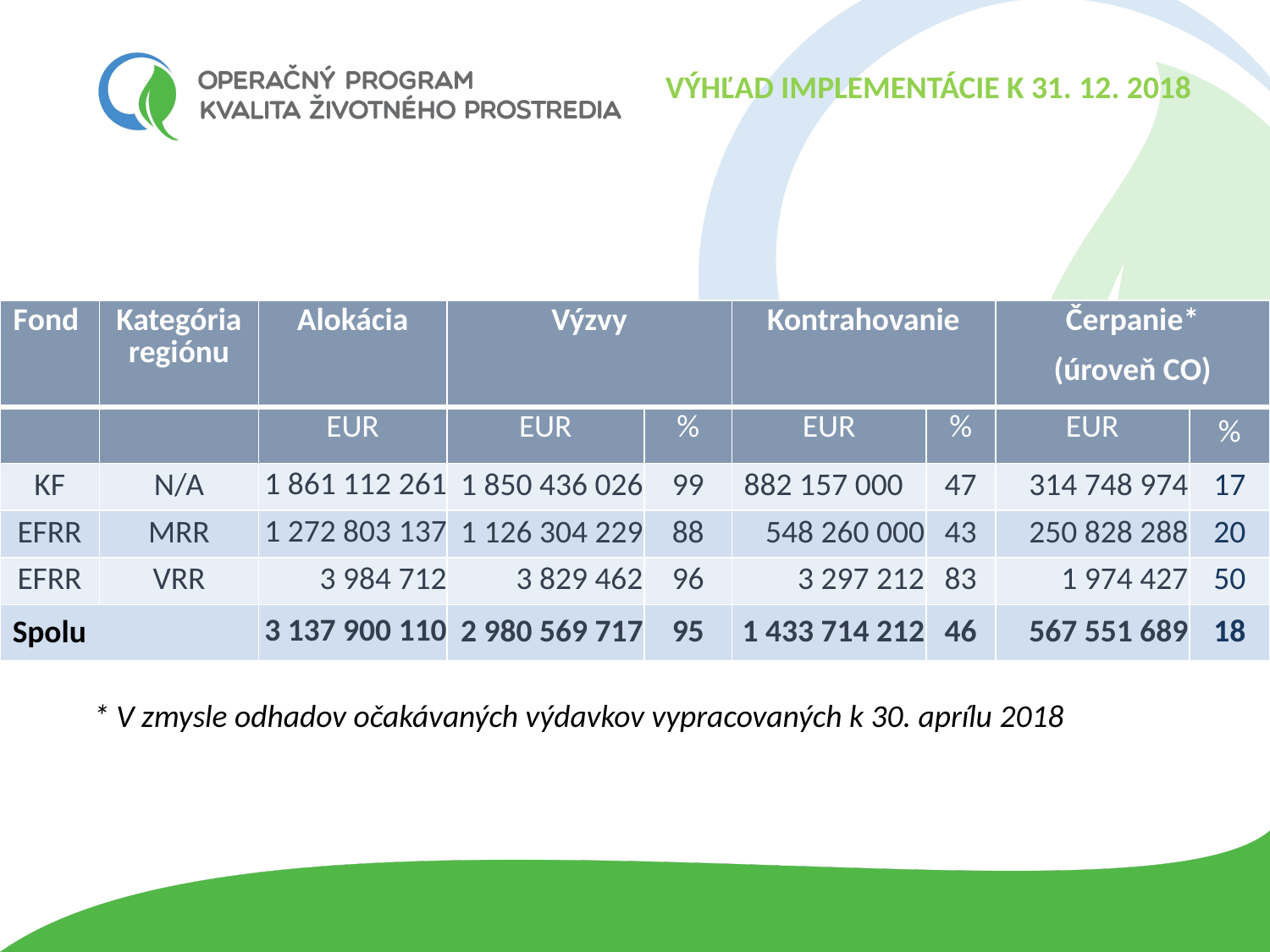

VÝHĽAD IMPLEMENTÁCIE K 31. 12. 2018

| Fond | Kategória regiónu | Alokácia | Výzvy |  | Kontrahovanie |  | Čerpanie\* (úroveň CO) |  |
| --- | --- | --- | --- | --- | --- | --- | --- | --- |
|  |  | EUR | EUR | % | EUR | % | EUR | % |
| KF | N/A | 1 861 112 261 | 1 850 436 026 | 99 | 882 157 000 | 47 | 314 748 974 | 17 |
| EFRR | MRR | 1 272 803 137 | 1 126 304 229 | 88 | 548 260 000 | 43 | 250 828 288 | 20 |
| EFRR | VRR | 3 984 712 | 3 829 462 | 96 | 3 297 212 | 83 | 1 974 427 | 50 |
| Spolu |  | 3 137 900 110 | 2 980 569 717 | 95 | 1 433 714 212 | 46 | 567 551 689 | 18 |
* V zmysle odhadov očakávaných výdavkov vypracovaných k 30. aprílu 2018